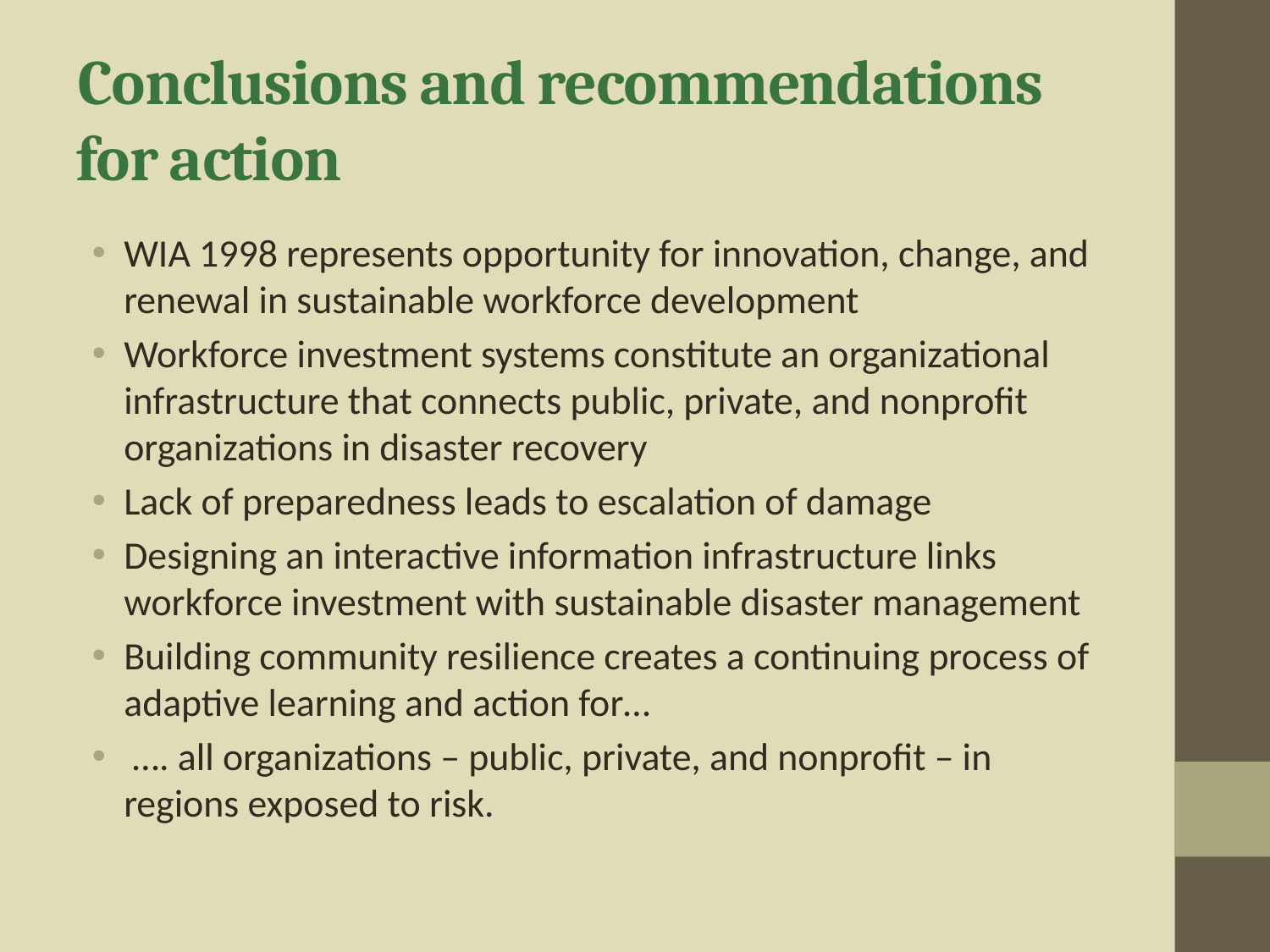

# Conclusions and recommendations for action
WIA 1998 represents opportunity for innovation, change, and renewal in sustainable workforce development
Workforce investment systems constitute an organizational infrastructure that connects public, private, and nonprofit organizations in disaster recovery
Lack of preparedness leads to escalation of damage
Designing an interactive information infrastructure links workforce investment with sustainable disaster management
Building community resilience creates a continuing process of adaptive learning and action for…
 …. all organizations – public, private, and nonprofit – in regions exposed to risk.